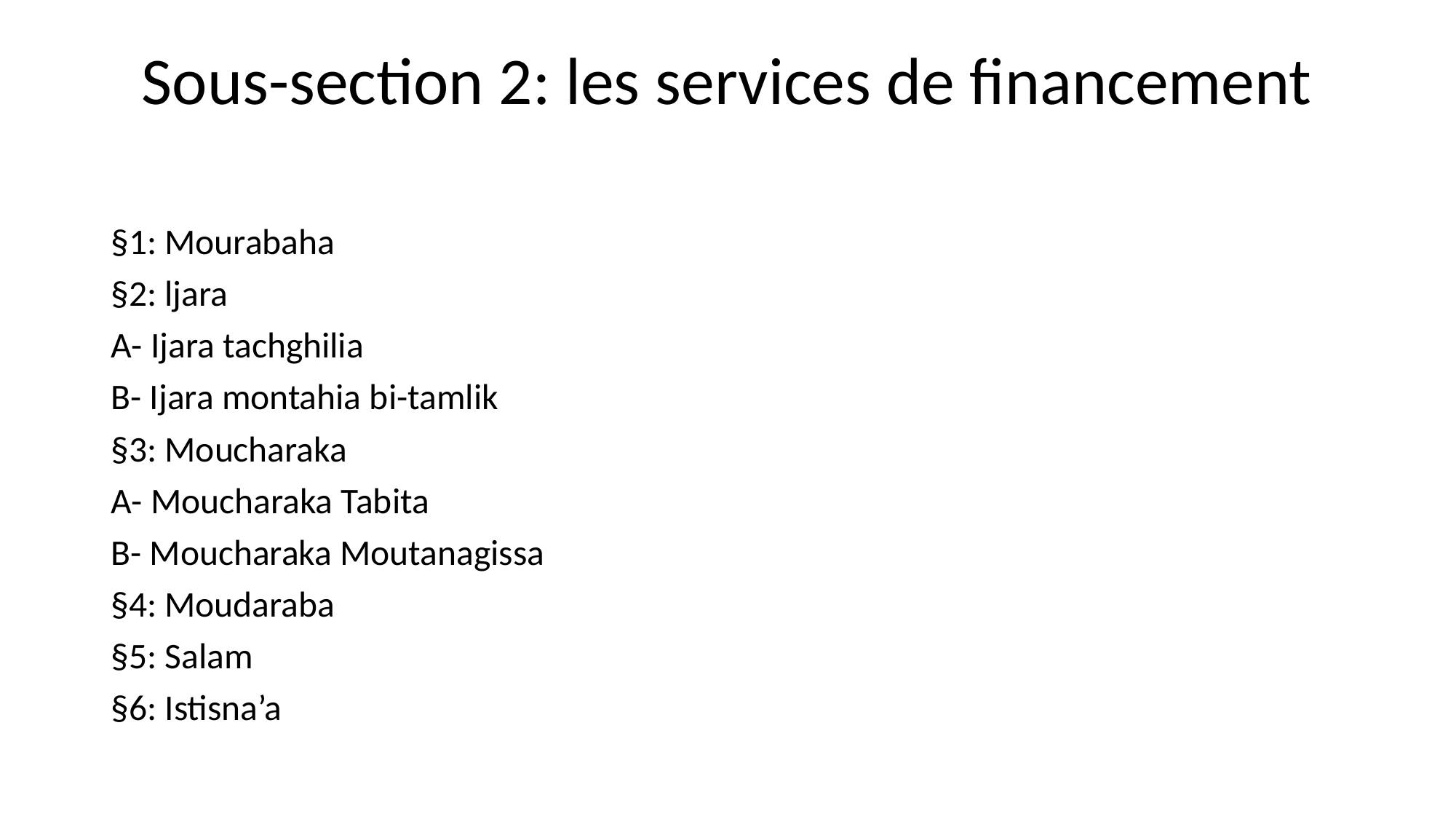

# Sous-section 2: les services de financement
§1: Mourabaha
§2: ljara
A- Ijara tachghilia
B- Ijara montahia bi-tamlik
§3: Moucharaka
A- Moucharaka Tabita
B- Moucharaka Moutanagissa
§4: Moudaraba
§5: Salam
§6: Istisna’a